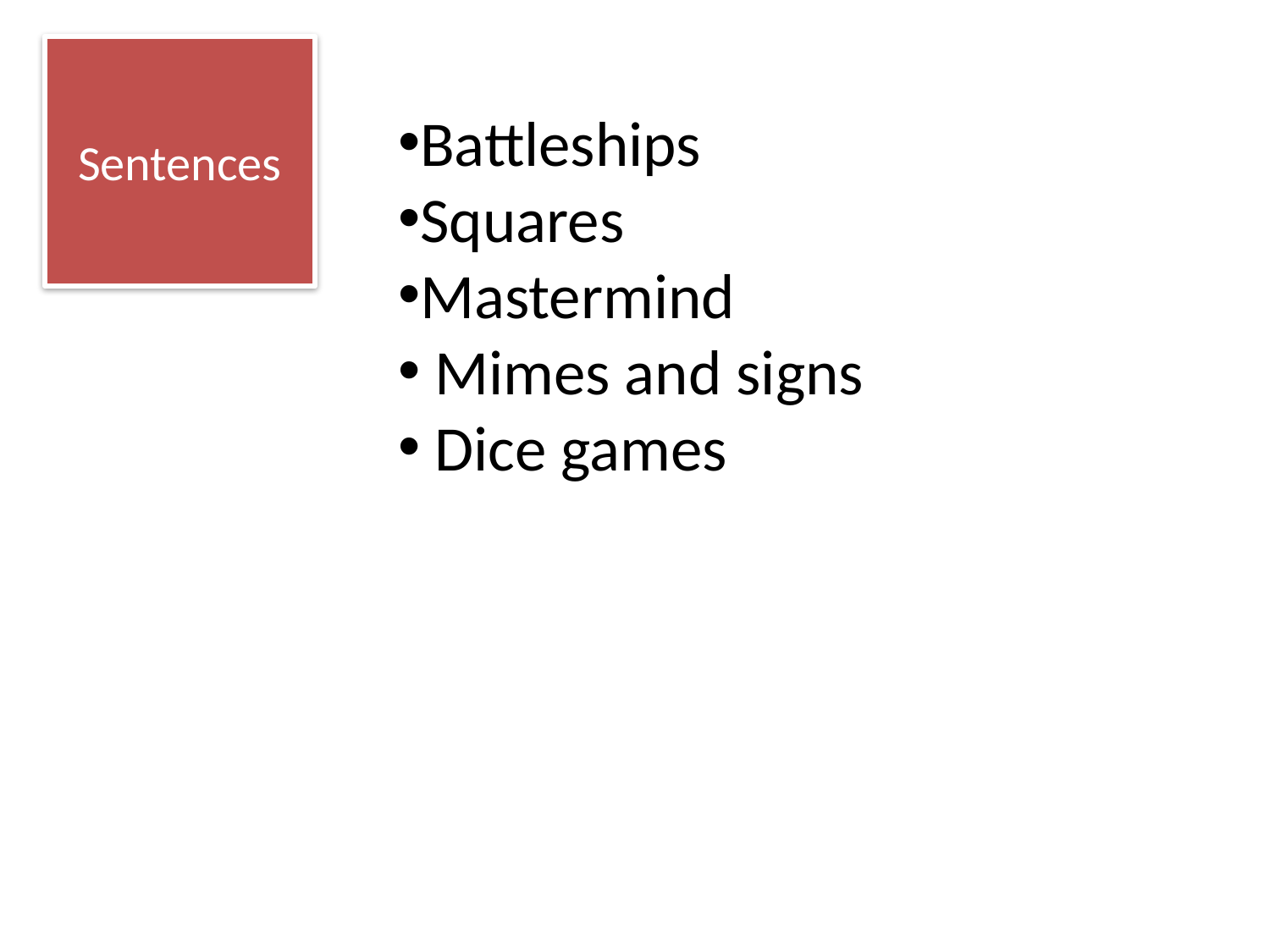

Sentences
Battleships
Squares
Mastermind
 Mimes and signs
 Dice games